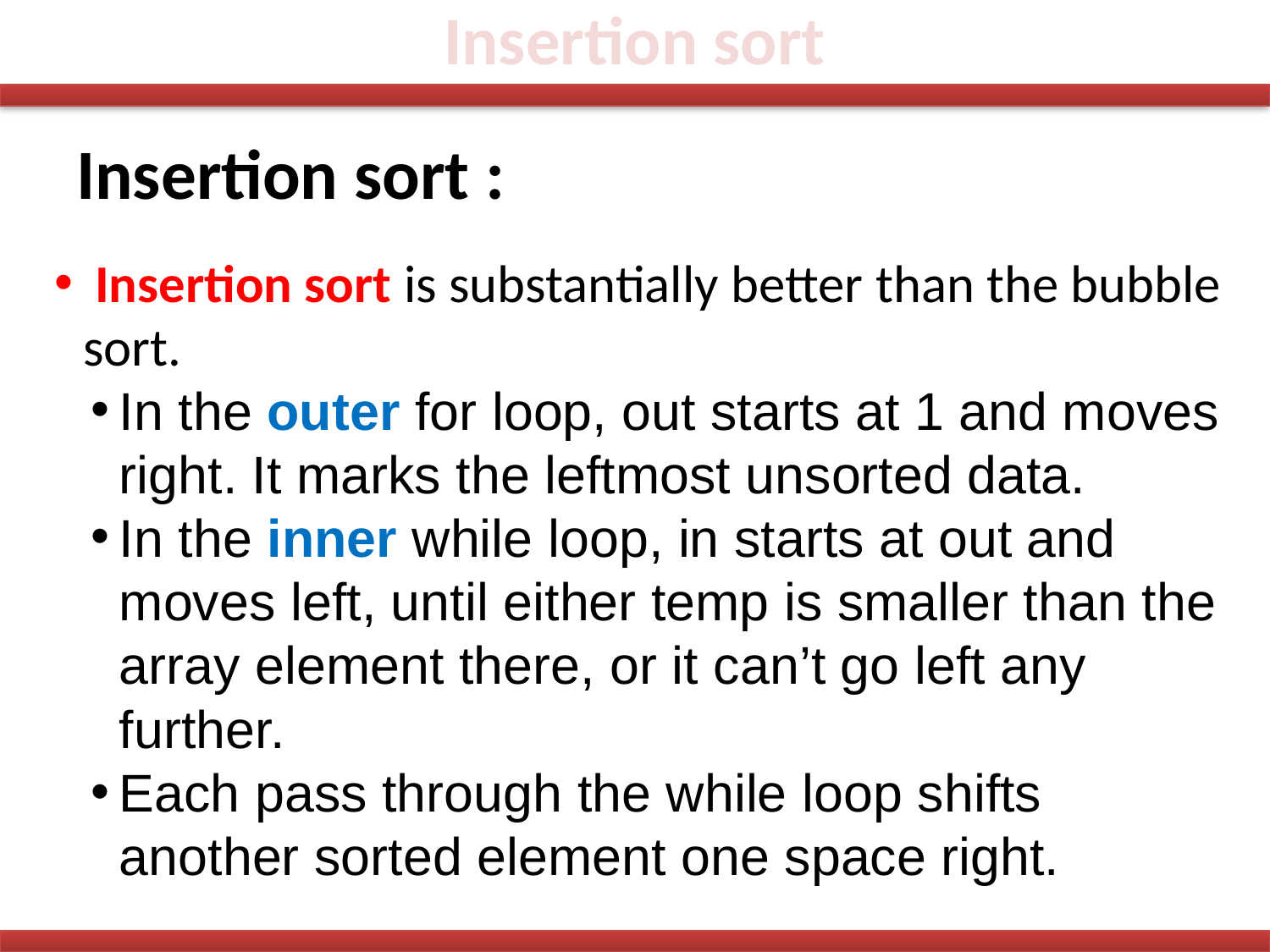

# Insertion sort

Insertion sort :

 Insertion sort is substantially better than the bubble sort.
In the outer for loop, out starts at 1 and moves right. It marks the leftmost unsorted data.
In the inner while loop, in starts at out and moves left, until either temp is smaller than the array element there, or it can’t go left any further.
Each pass through the while loop shifts another sorted element one space right.